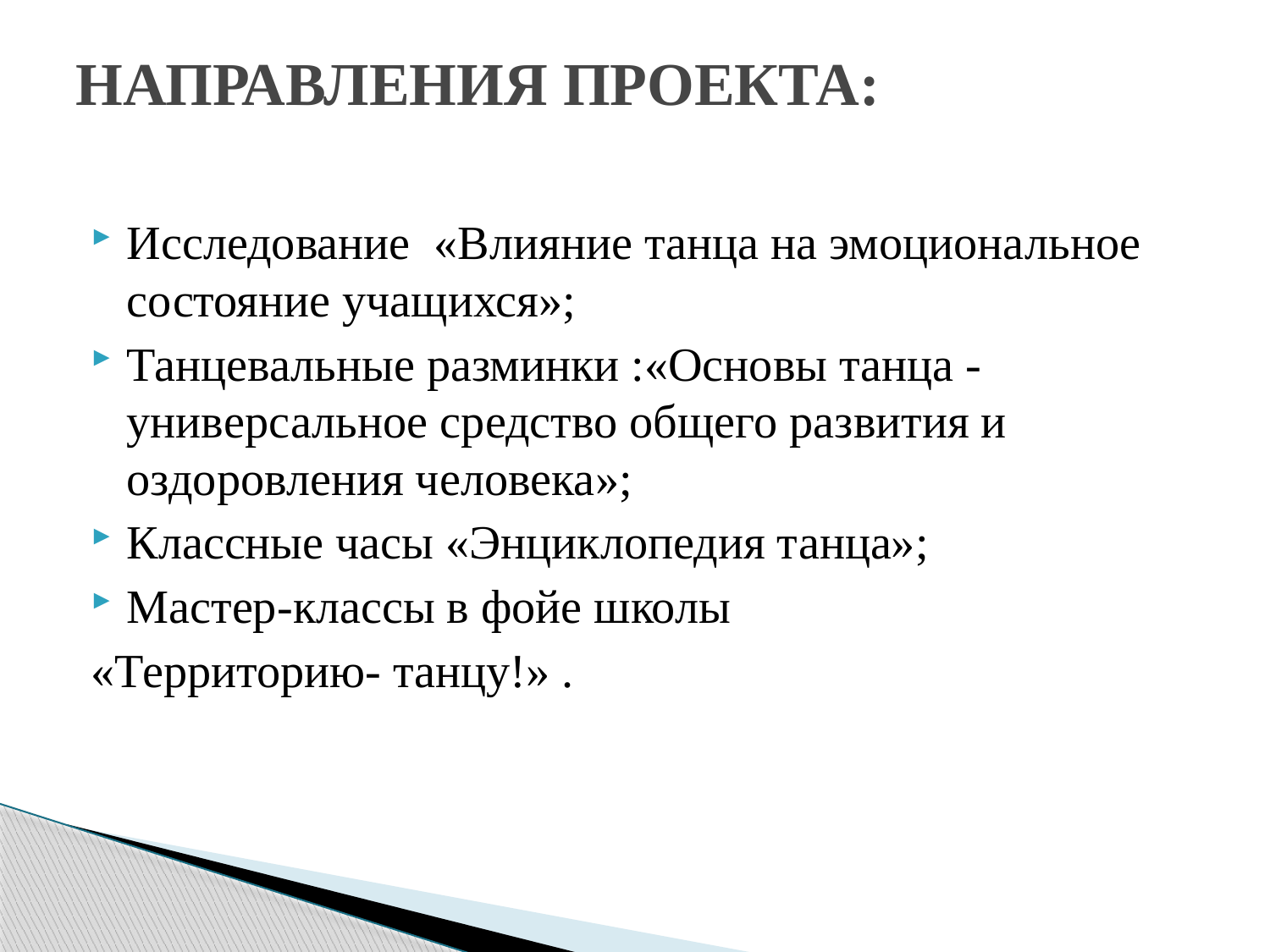

# НАПРАВЛЕНИЯ ПРОЕКТА:
Исследование  «Влияние танца на эмоциональное состояние учащихся»;
Танцевальные разминки :«Основы танца - универсальное средство общего развития и оздоровления человека»;
Классные часы «Энциклопедия танца»;
Мастер-классы в фойе школы
«Территорию- танцу!» .